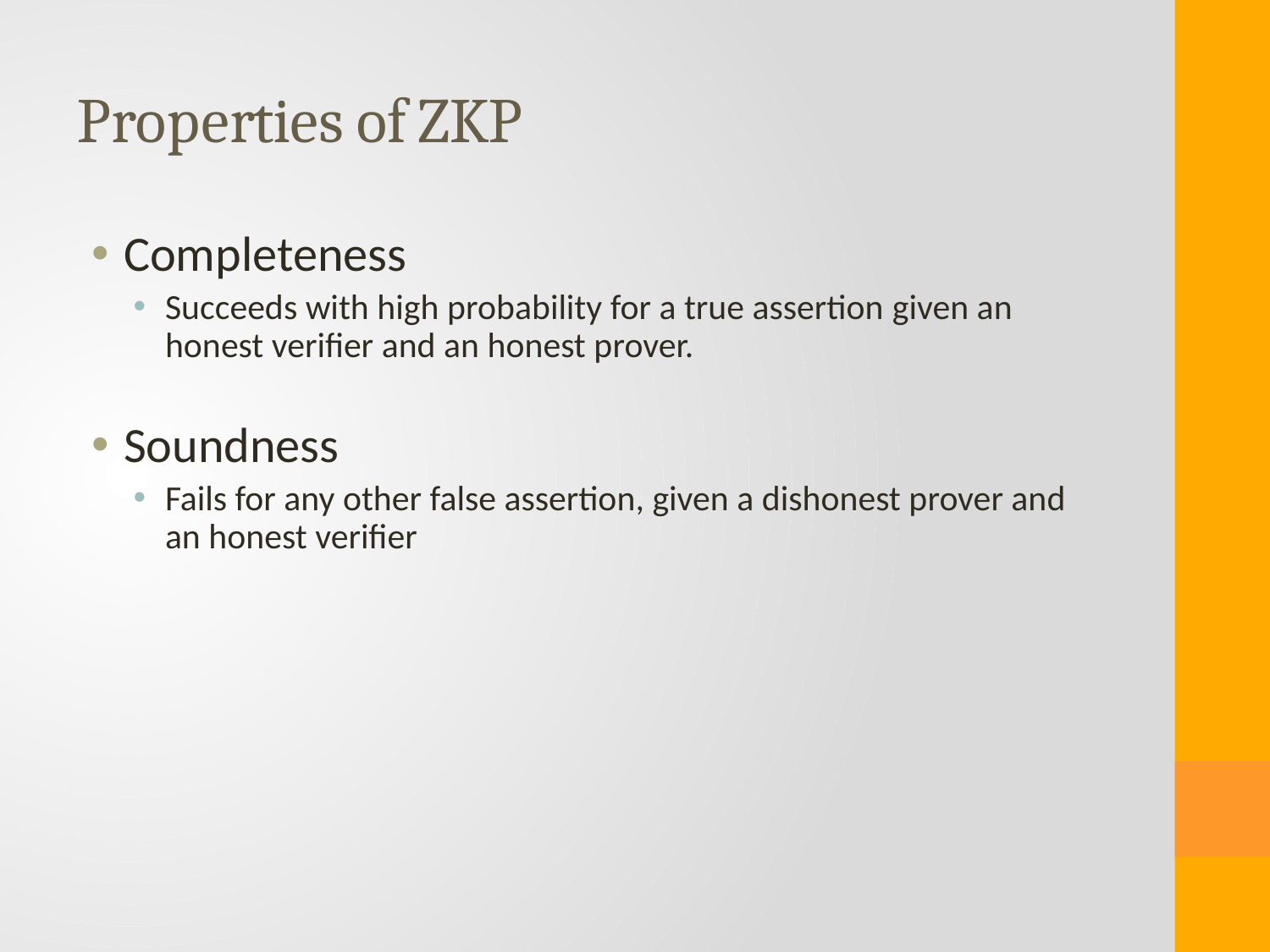

# Properties of ZKP
Completeness
Succeeds with high probability for a true assertion given an honest verifier and an honest prover.

Soundness
Fails for any other false assertion, given a dishonest prover and an honest verifier